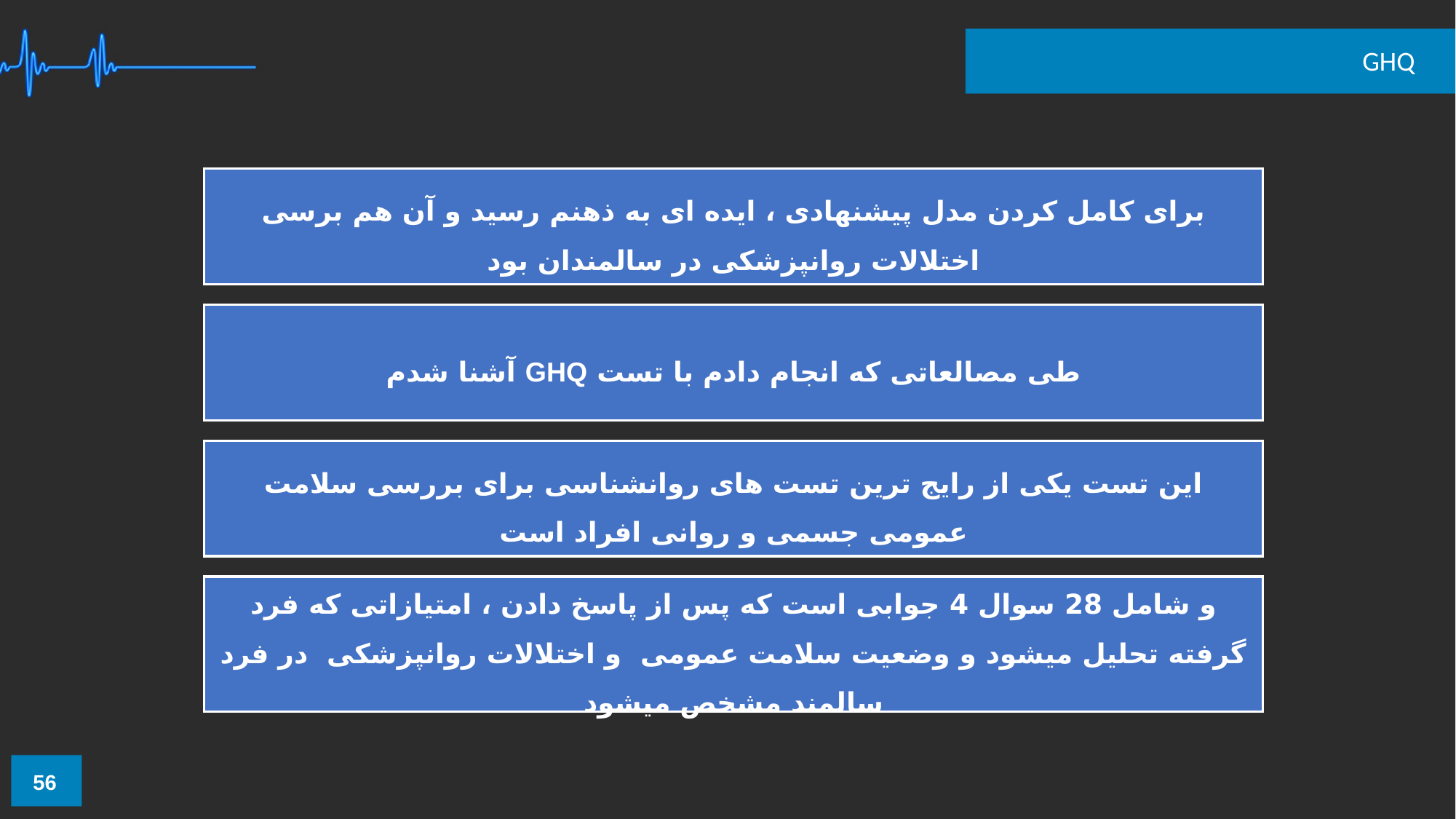

GHQ
برای کامل کردن مدل پیشنهادی ، ایده ای به ذهنم رسید و آن هم برسی اختلالات روانپزشکی در سالمندان بود
طی مصالعاتی که انجام دادم با تست GHQ آشنا شدم
این تست یکی از رایج ترین تست های روانشناسی برای بررسی سلامت عمومی جسمی و روانی افراد است
و شامل 28 سوال 4 جوابی است که پس از پاسخ دادن ، امتیازاتی که فرد گرفته تحلیل میشود و وضعیت سلامت عمومی  و اختلالات روانپزشکی  در فرد سالمند مشخص میشود
56